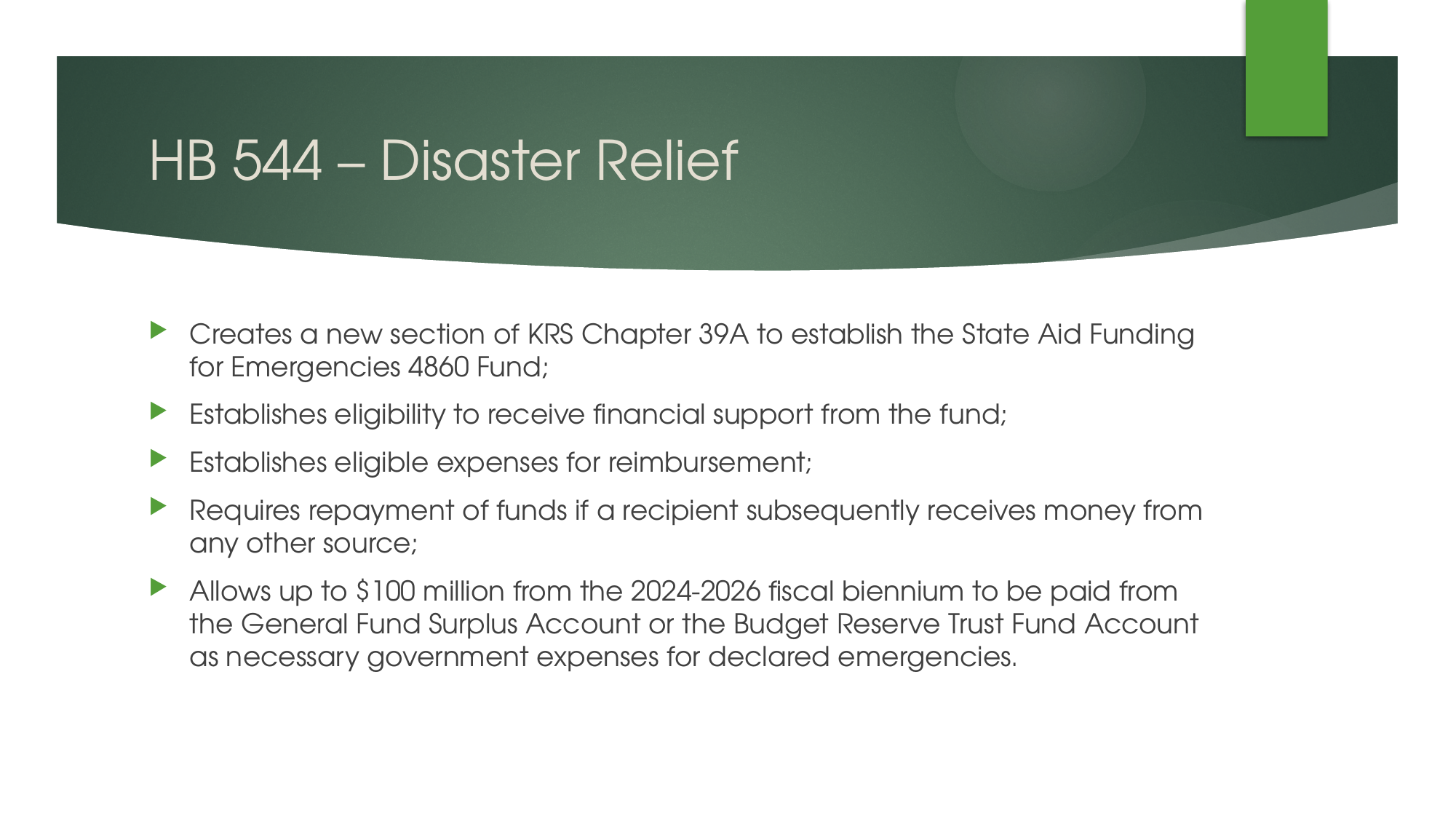

# HB 544 – Disaster Relief
Creates a new section of KRS Chapter 39A to establish the State Aid Funding for Emergencies 4860 Fund;
Establishes eligibility to receive financial support from the fund;
Establishes eligible expenses for reimbursement;
Requires repayment of funds if a recipient subsequently receives money from any other source;
Allows up to $100 million from the 2024-2026 fiscal biennium to be paid from the General Fund Surplus Account or the Budget Reserve Trust Fund Account as necessary government expenses for declared emergencies.